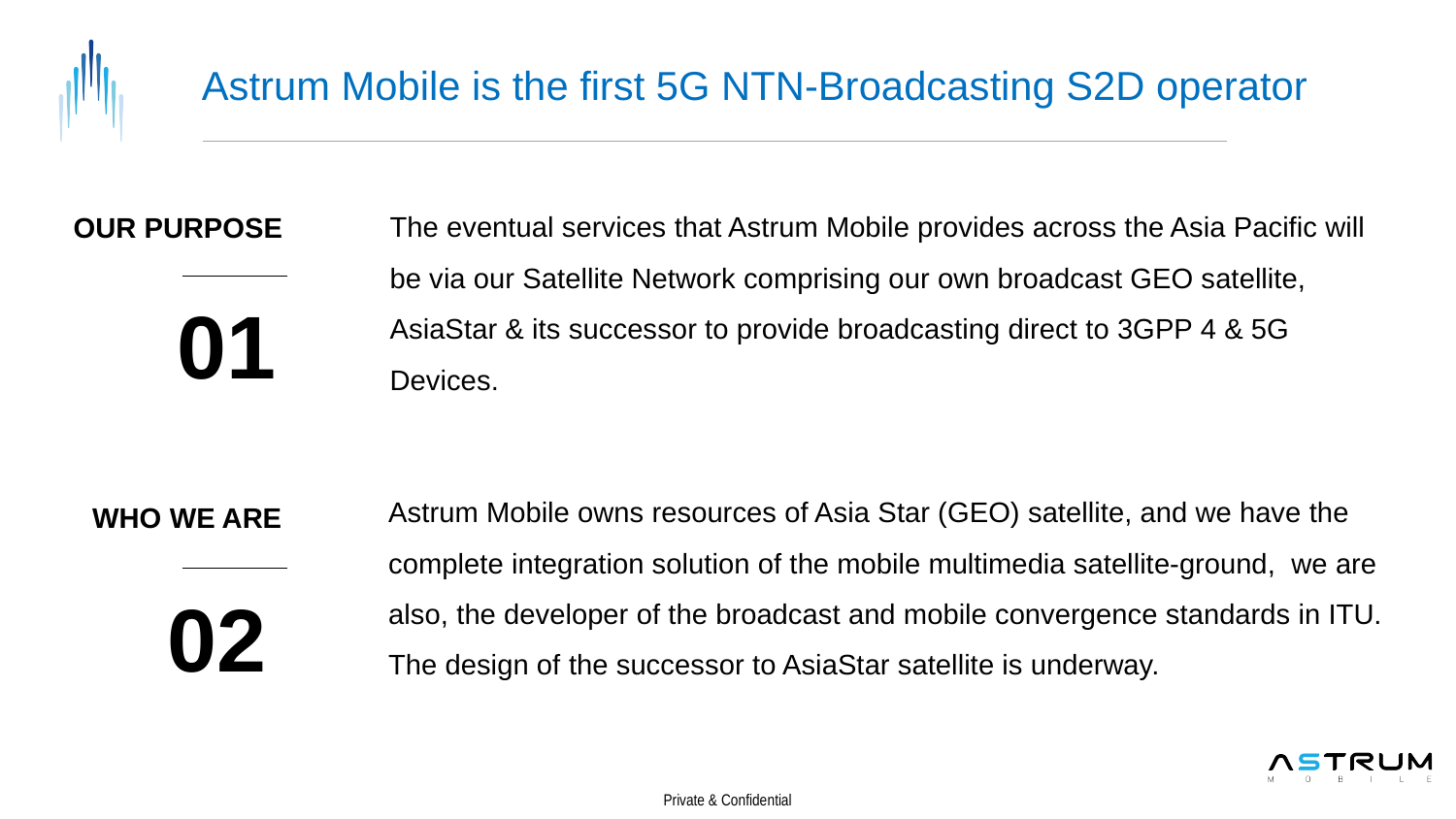

Astrum Mobile is the first 5G NTN-Broadcasting S2D operator
The eventual services that Astrum Mobile provides across the Asia Pacific will be via our Satellite Network comprising our own broadcast GEO satellite, AsiaStar & its successor to provide broadcasting direct to 3GPP 4 & 5G Devices.
OUR PURPOSE
01
Astrum Mobile owns resources of Asia Star (GEO) satellite, and we have the complete integration solution of the mobile multimedia satellite-ground,  we are
also, the developer of the broadcast and mobile convergence standards in ITU.
The design of the successor to AsiaStar satellite is underway.
WHO WE ARE
02
Private & Confidential